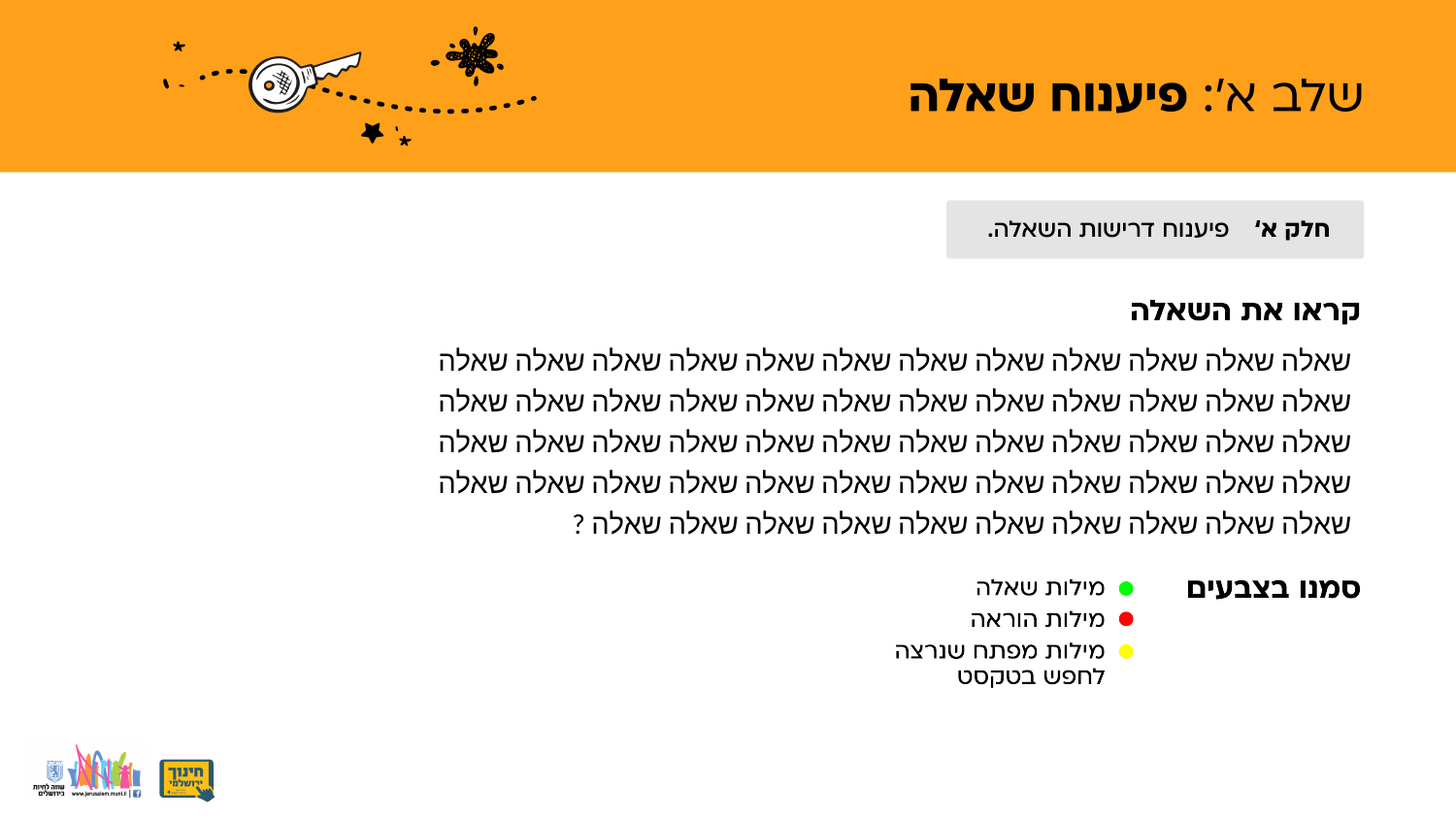

שאלה שאלה שאלה שאלה שאלה שאלה שאלה שאלה שאלה שאלה שאלה שאלה שאלה שאלה שאלה שאלה שאלה שאלה שאלה שאלה שאלה שאלה שאלה שאלה שאלה שאלה שאלה שאלה שאלה שאלה שאלה שאלה שאלה שאלה שאלה שאלה שאלה שאלה שאלה שאלה שאלה שאלה שאלה שאלה שאלה שאלה שאלה שאלה שאלה שאלה שאלה שאלה שאלה שאלה שאלה שאלה שאלה שאלה ?